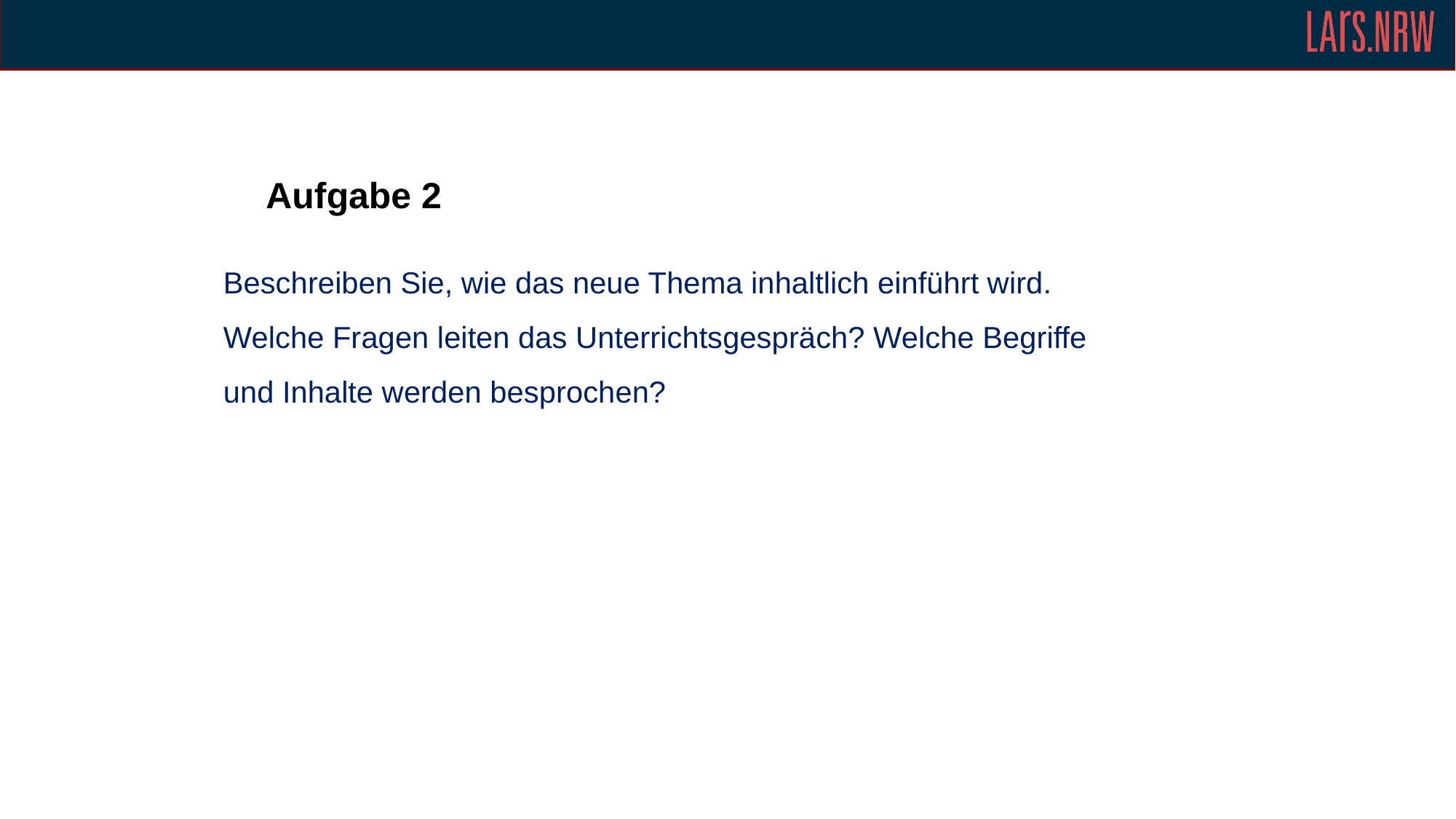

# Aufgabe 2
Beschreiben Sie, wie das neue Thema inhaltlich einführt wird. Welche Fragen leiten das Unterrichtsgespräch? Welche Begriffe und Inhalte werden besprochen?